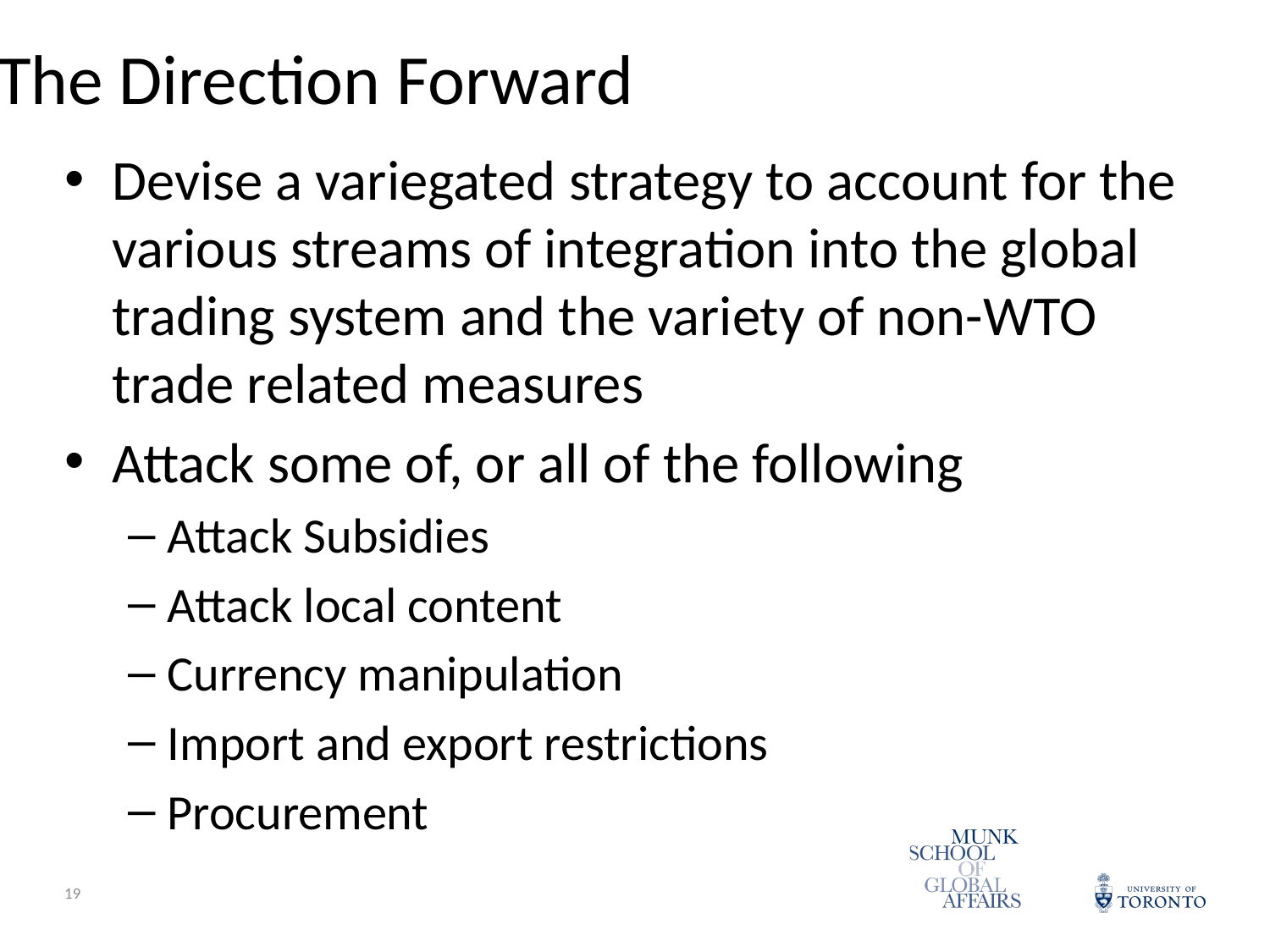

# The Direction Forward
Devise a variegated strategy to account for the various streams of integration into the global trading system and the variety of non-WTO trade related measures
Attack some of, or all of the following
Attack Subsidies
Attack local content
Currency manipulation
Import and export restrictions
Procurement
19